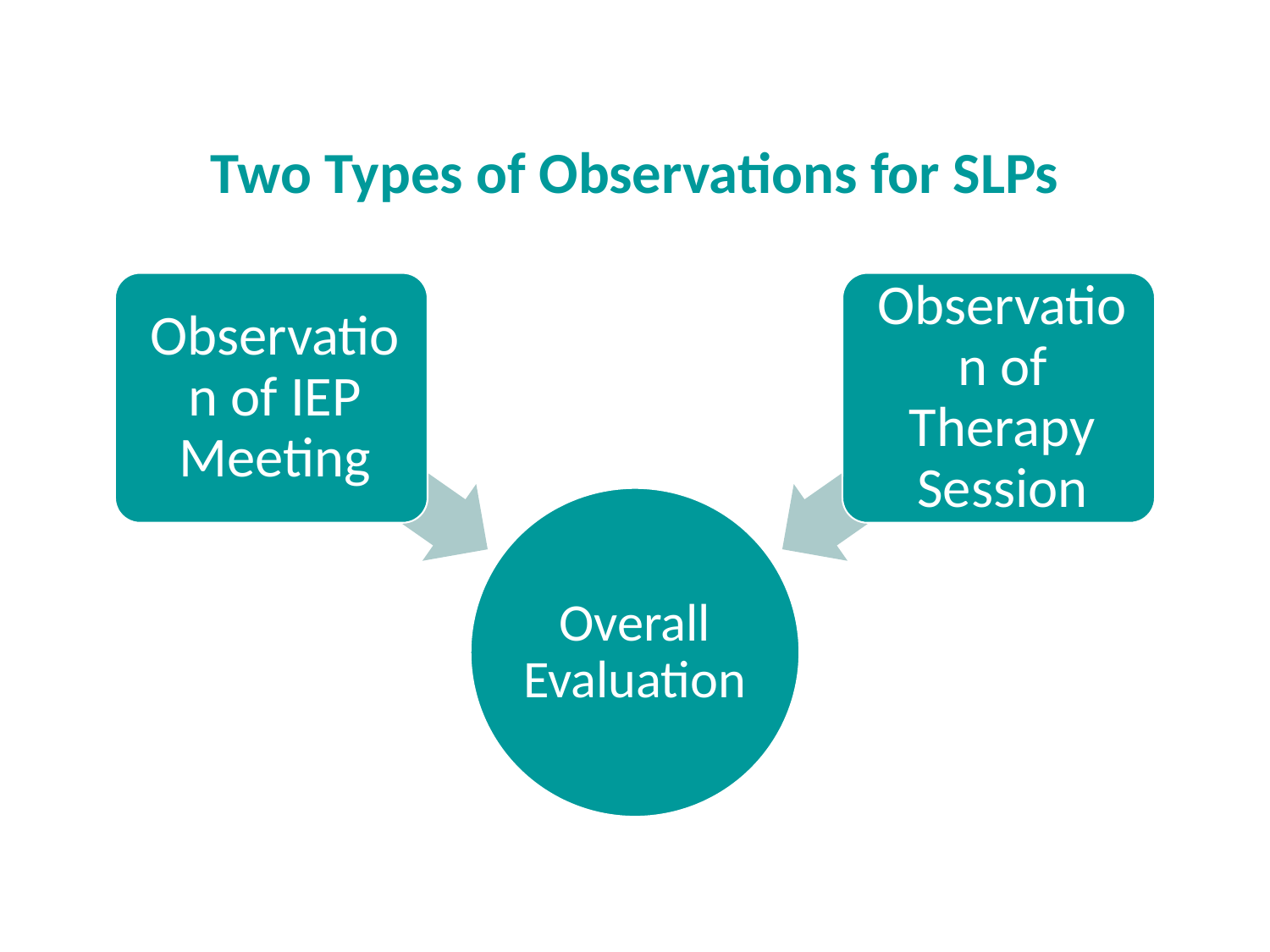

# Two Types of Observations for SLPs
Overall Evaluation
Observation of IEP Meeting
Observation of Therapy Session